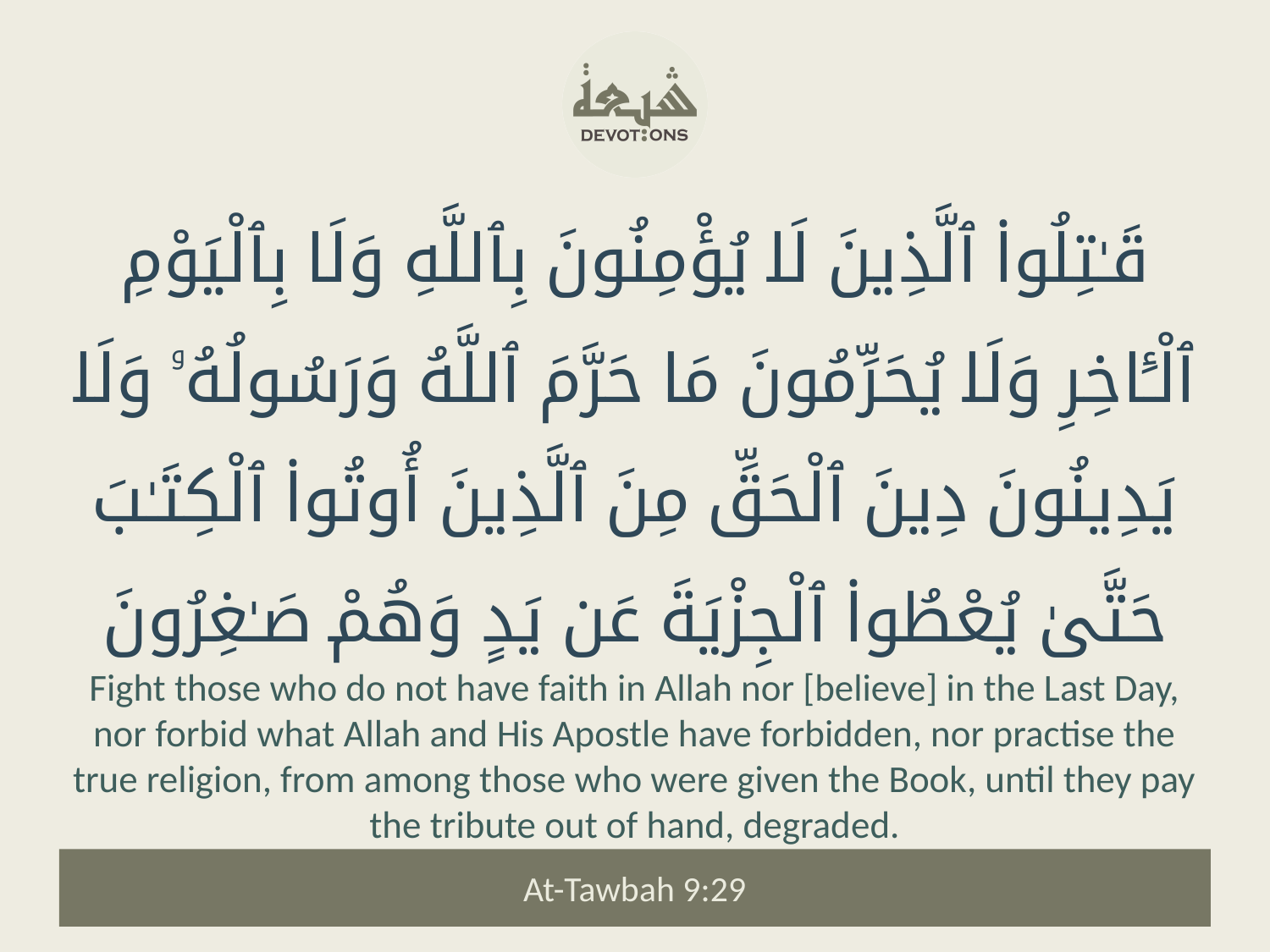

قَـٰتِلُوا۟ ٱلَّذِينَ لَا يُؤْمِنُونَ بِٱللَّهِ وَلَا بِٱلْيَوْمِ ٱلْـَٔاخِرِ وَلَا يُحَرِّمُونَ مَا حَرَّمَ ٱللَّهُ وَرَسُولُهُۥ وَلَا يَدِينُونَ دِينَ ٱلْحَقِّ مِنَ ٱلَّذِينَ أُوتُوا۟ ٱلْكِتَـٰبَ حَتَّىٰ يُعْطُوا۟ ٱلْجِزْيَةَ عَن يَدٍ وَهُمْ صَـٰغِرُونَ
Fight those who do not have faith in Allah nor [believe] in the Last Day, nor forbid what Allah and His Apostle have forbidden, nor practise the true religion, from among those who were given the Book, until they pay the tribute out of hand, degraded.
At-Tawbah 9:29